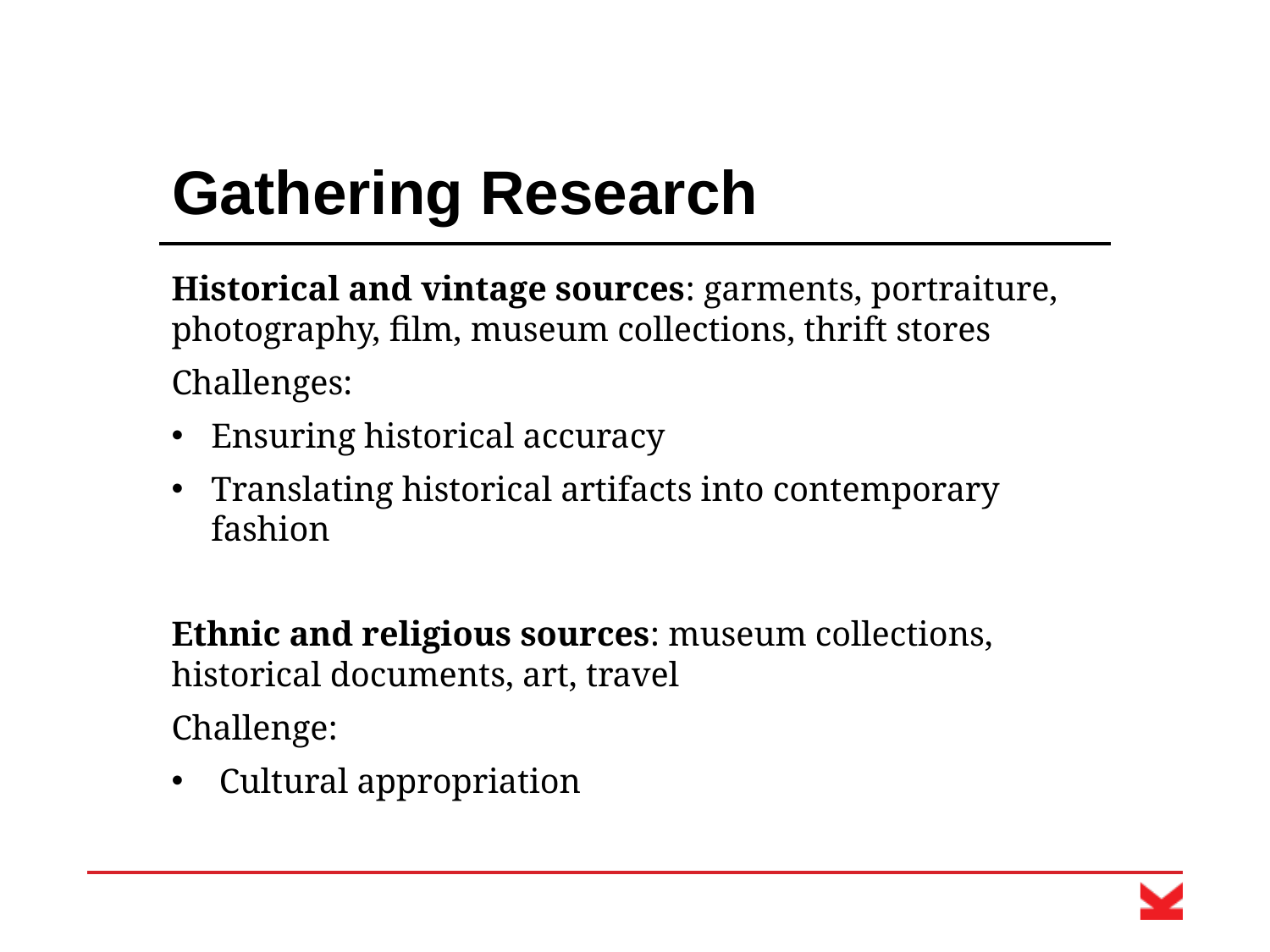

# Gathering Research
Historical and vintage sources: garments, portraiture, photography, film, museum collections, thrift stores
Challenges:
Ensuring historical accuracy
Translating historical artifacts into contemporary fashion

Ethnic and religious sources: museum collections, historical documents, art, travel
Challenge:
Cultural appropriation